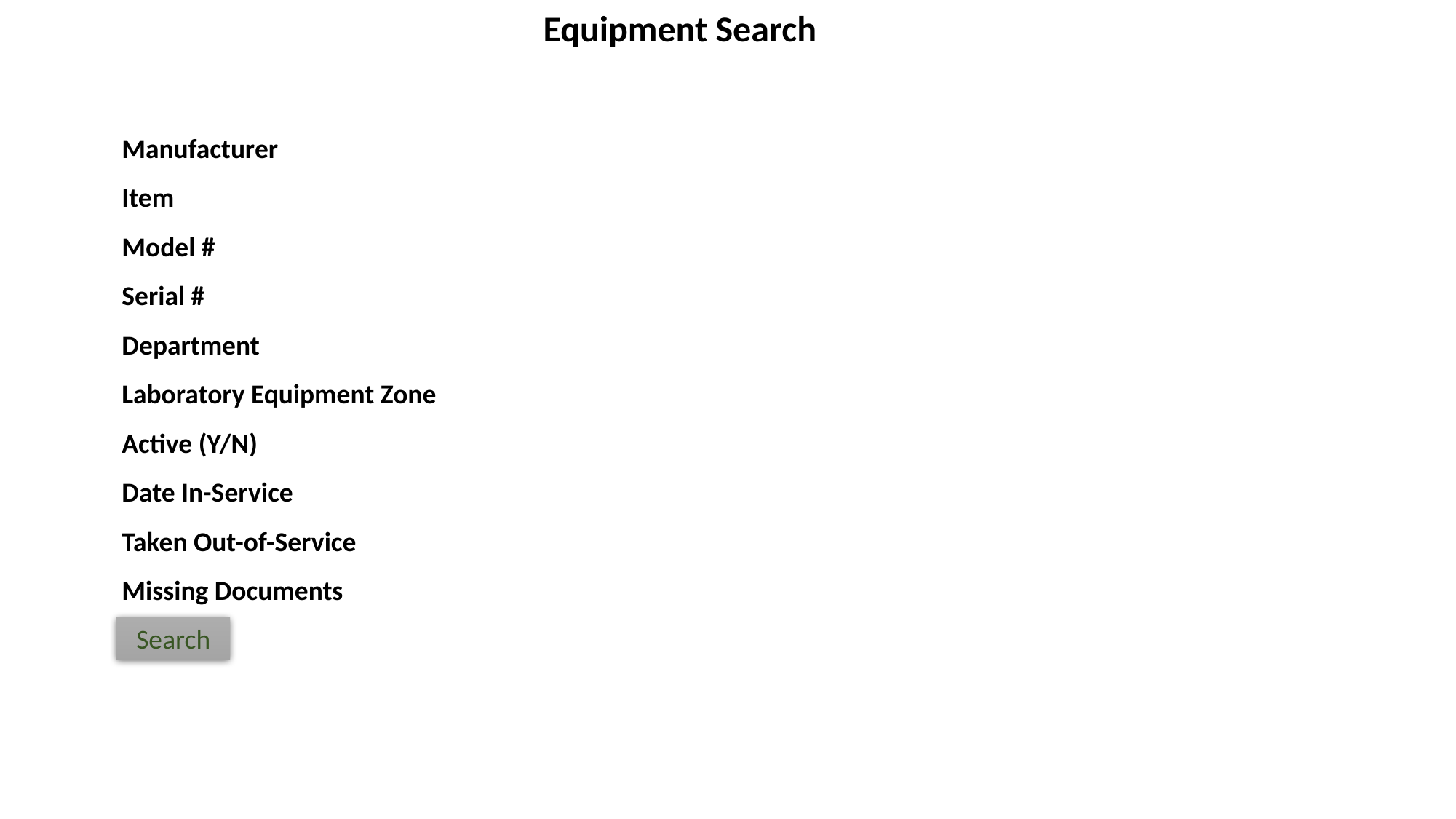

Equipment Search
Manufacturer
Item
Model #
Serial #
Department
Laboratory Equipment Zone
Active (Y/N)
Date In-Service
Taken Out-of-Service
Missing Documents

Search